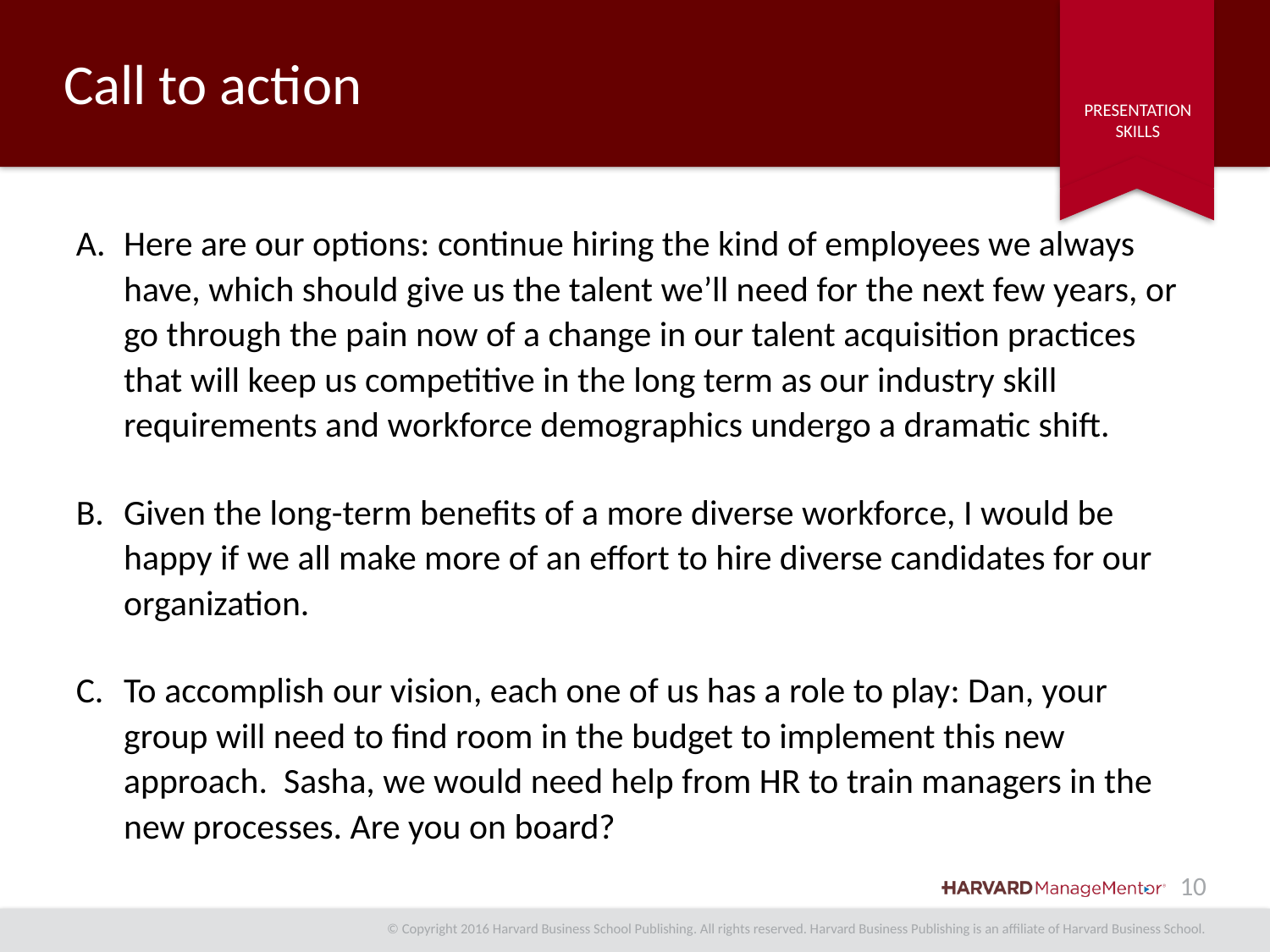

# Call to action
Here are our options: continue hiring the kind of employees we always have, which should give us the talent we’ll need for the next few years, or go through the pain now of a change in our talent acquisition practices that will keep us competitive in the long term as our industry skill requirements and workforce demographics undergo a dramatic shift.
Given the long-term benefits of a more diverse workforce, I would be happy if we all make more of an effort to hire diverse candidates for our organization.
To accomplish our vision, each one of us has a role to play: Dan, your group will need to find room in the budget to implement this new approach.  Sasha, we would need help from HR to train managers in the new processes. Are you on board?